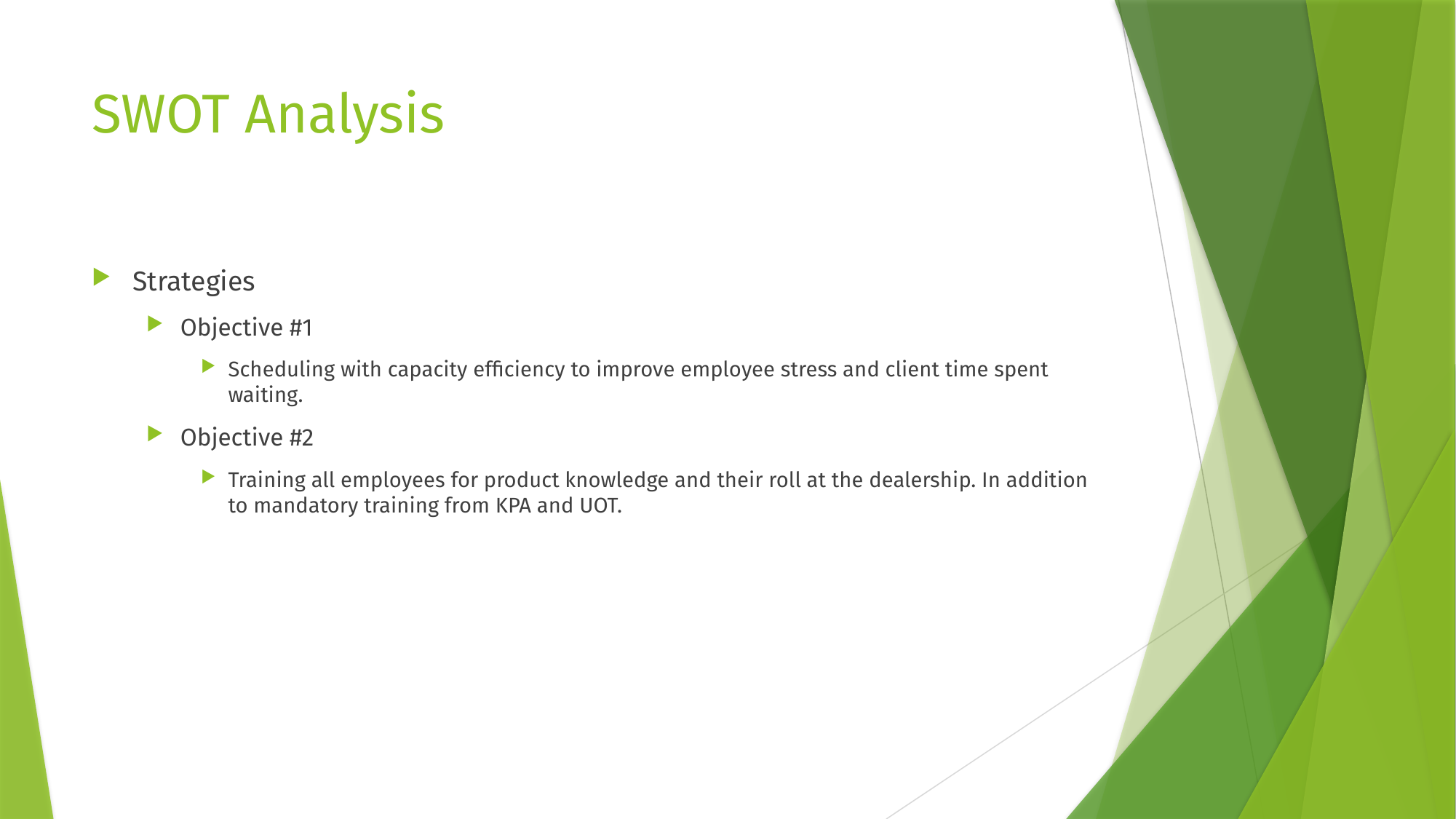

# SWOT Analysis
Strategies
Objective #1
Scheduling with capacity efficiency to improve employee stress and client time spent waiting.
Objective #2
Training all employees for product knowledge and their roll at the dealership. In addition to mandatory training from KPA and UOT.